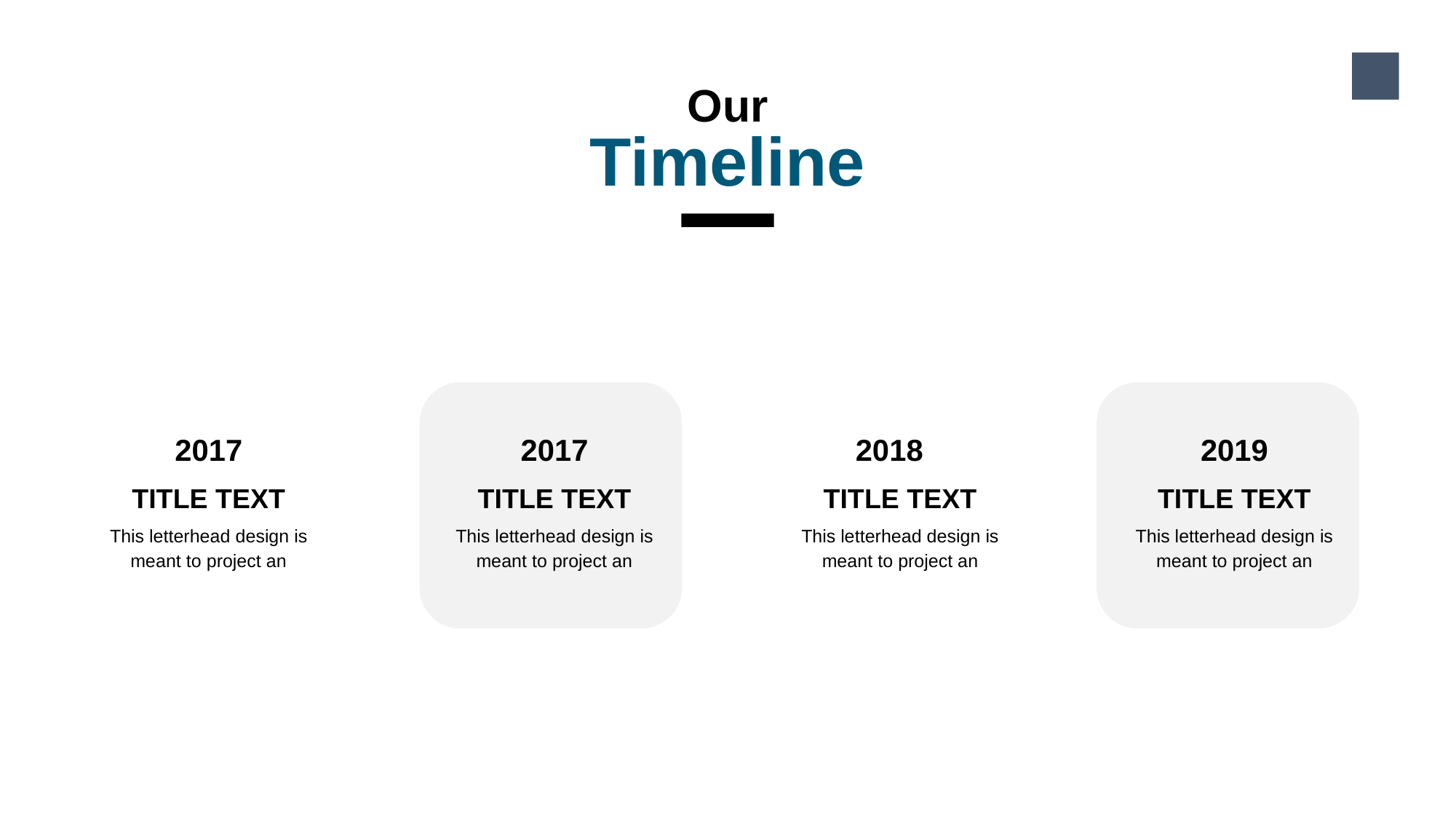

Our
Timeline
17

2017
TITLE TEXT
This letterhead design is meant to project an
2017
TITLE TEXT
This letterhead design is meant to project an
2018
TITLE TEXT
This letterhead design is meant to project an
2019
TITLE TEXT
This letterhead design is meant to project an